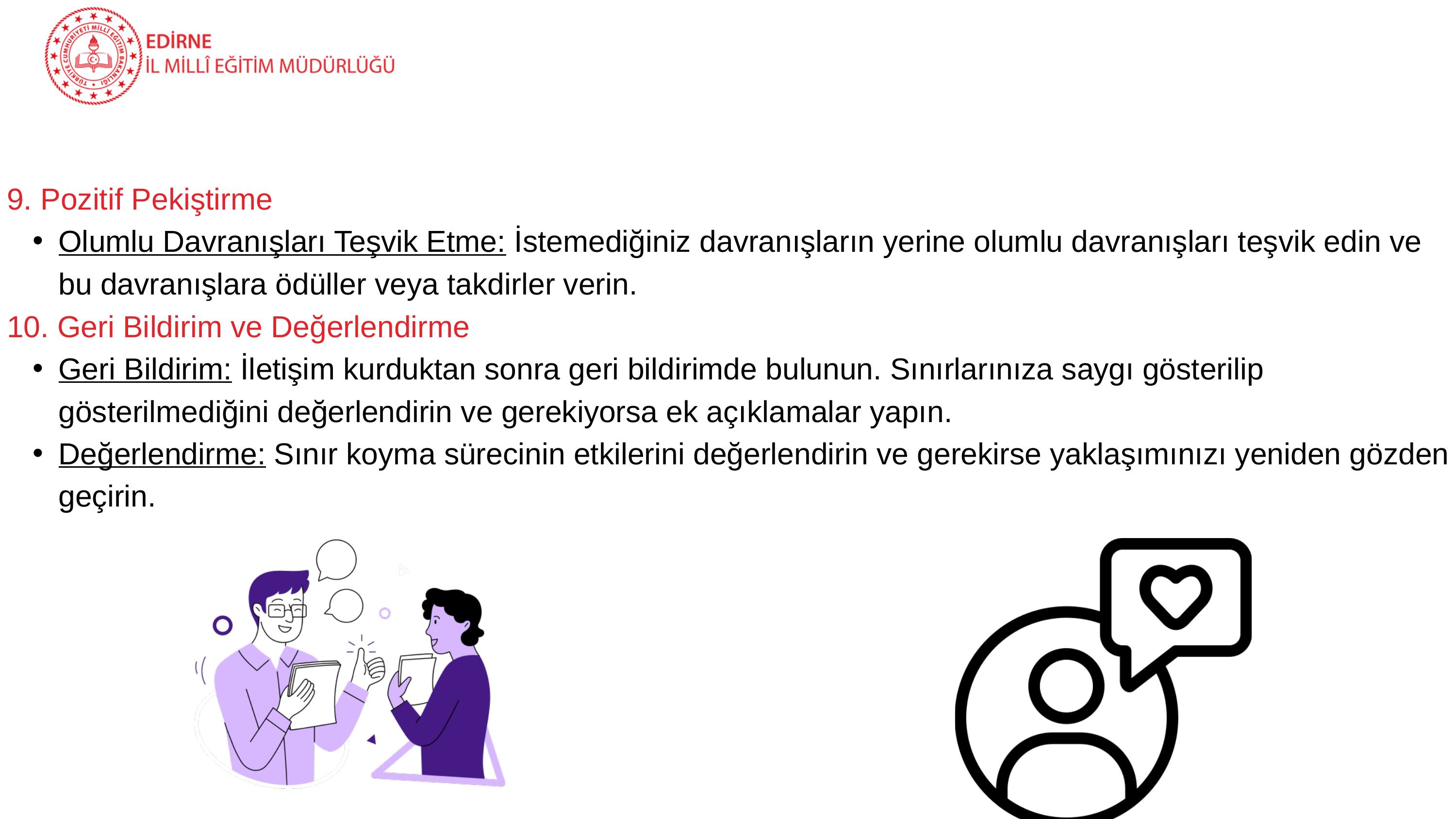

9. Pozitif Pekiştirme
Olumlu Davranışları Teşvik Etme: İstemediğiniz davranışların yerine olumlu davranışları teşvik edin ve bu davranışlara ödüller veya takdirler verin.
10. Geri Bildirim ve Değerlendirme
Geri Bildirim: İletişim kurduktan sonra geri bildirimde bulunun. Sınırlarınıza saygı gösterilip gösterilmediğini değerlendirin ve gerekiyorsa ek açıklamalar yapın.
Değerlendirme: Sınır koyma sürecinin etkilerini değerlendirin ve gerekirse yaklaşımınızı yeniden gözden geçirin.